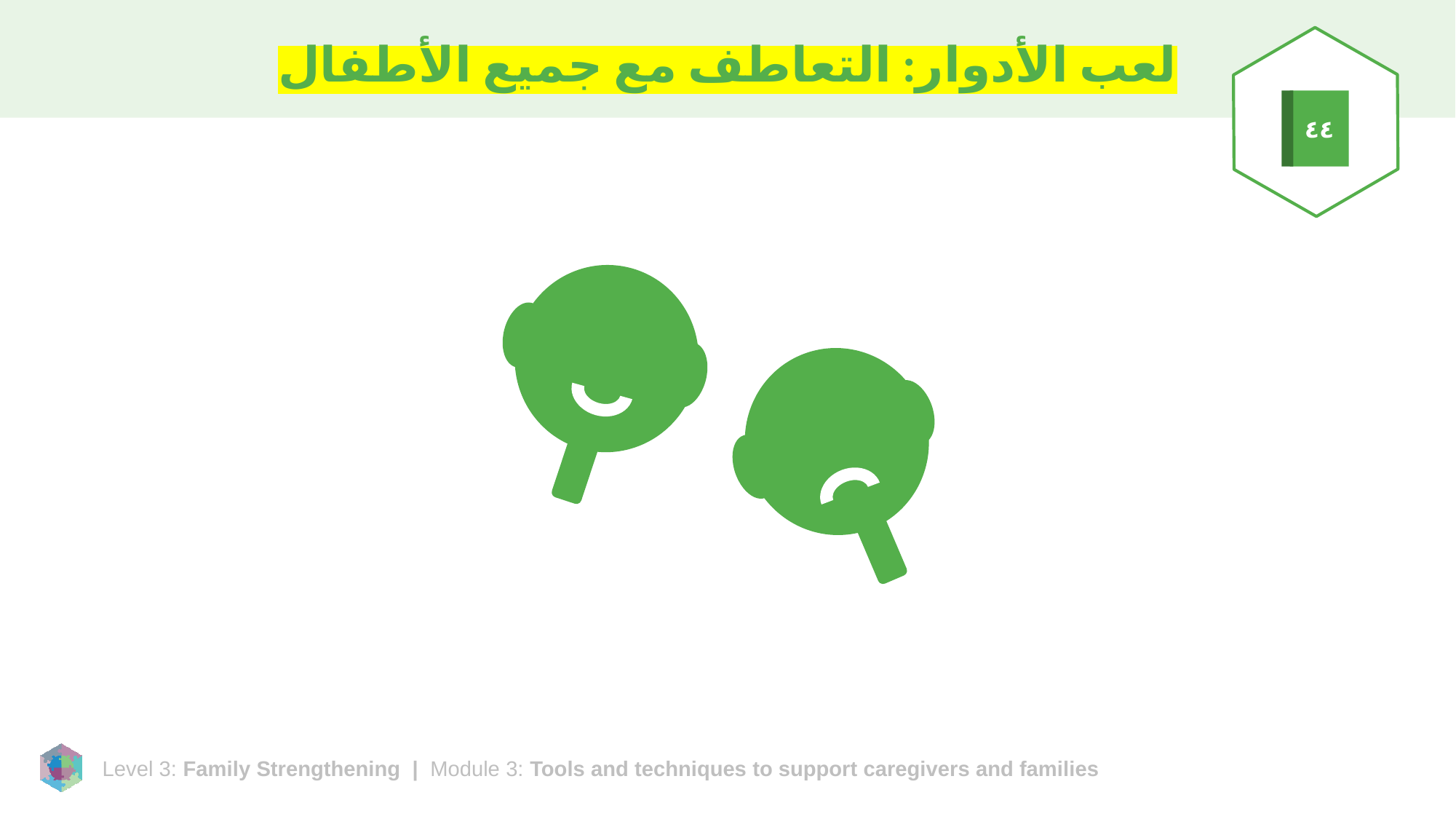

# لعب الأدوار: التعاطف مع جميع الأطفال

٤٤